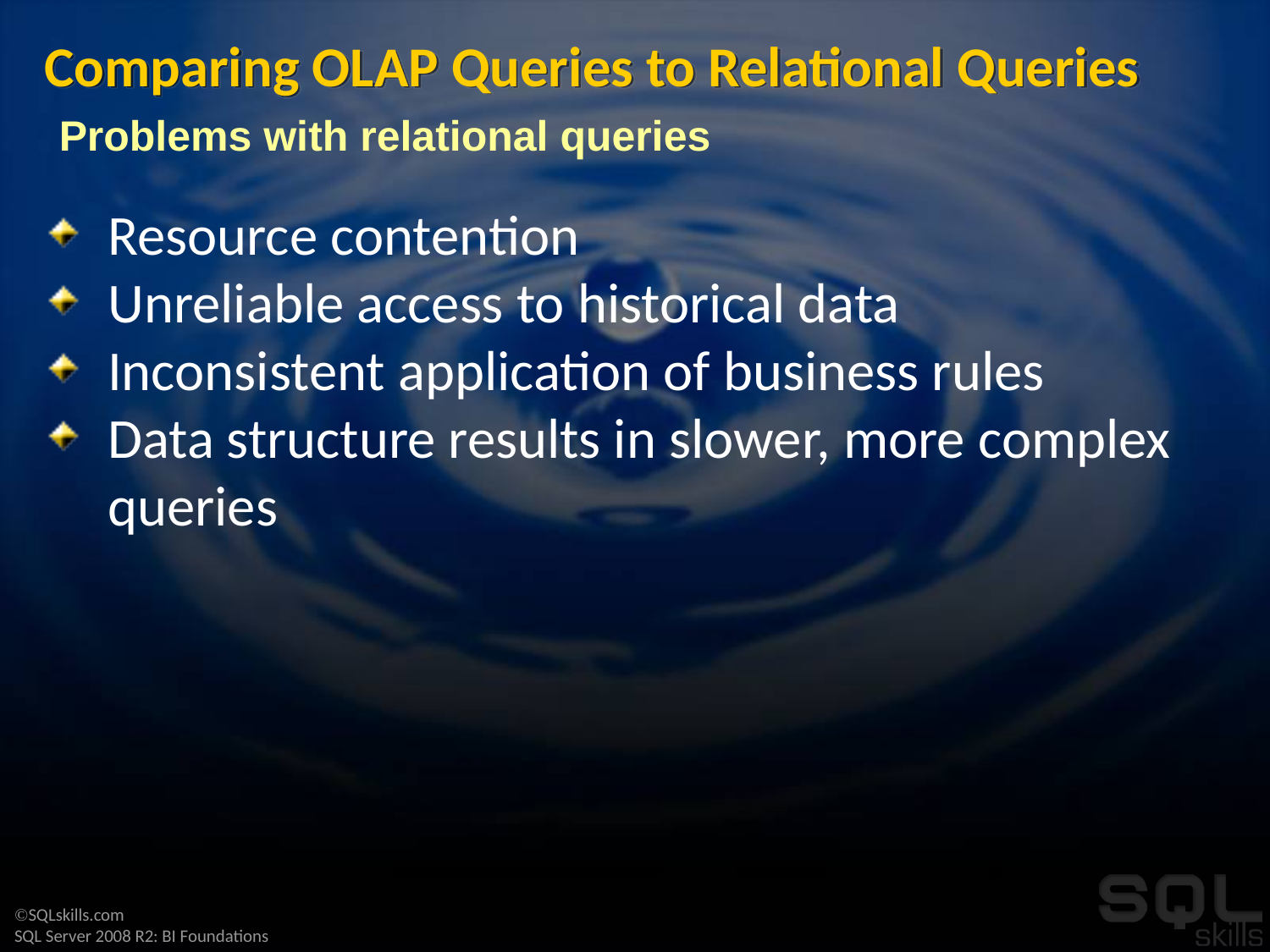

# Comparing OLAP Queries to Relational Queries
Problems with relational queries
Resource contention
Unreliable access to historical data
Inconsistent application of business rules
Data structure results in slower, more complex queries